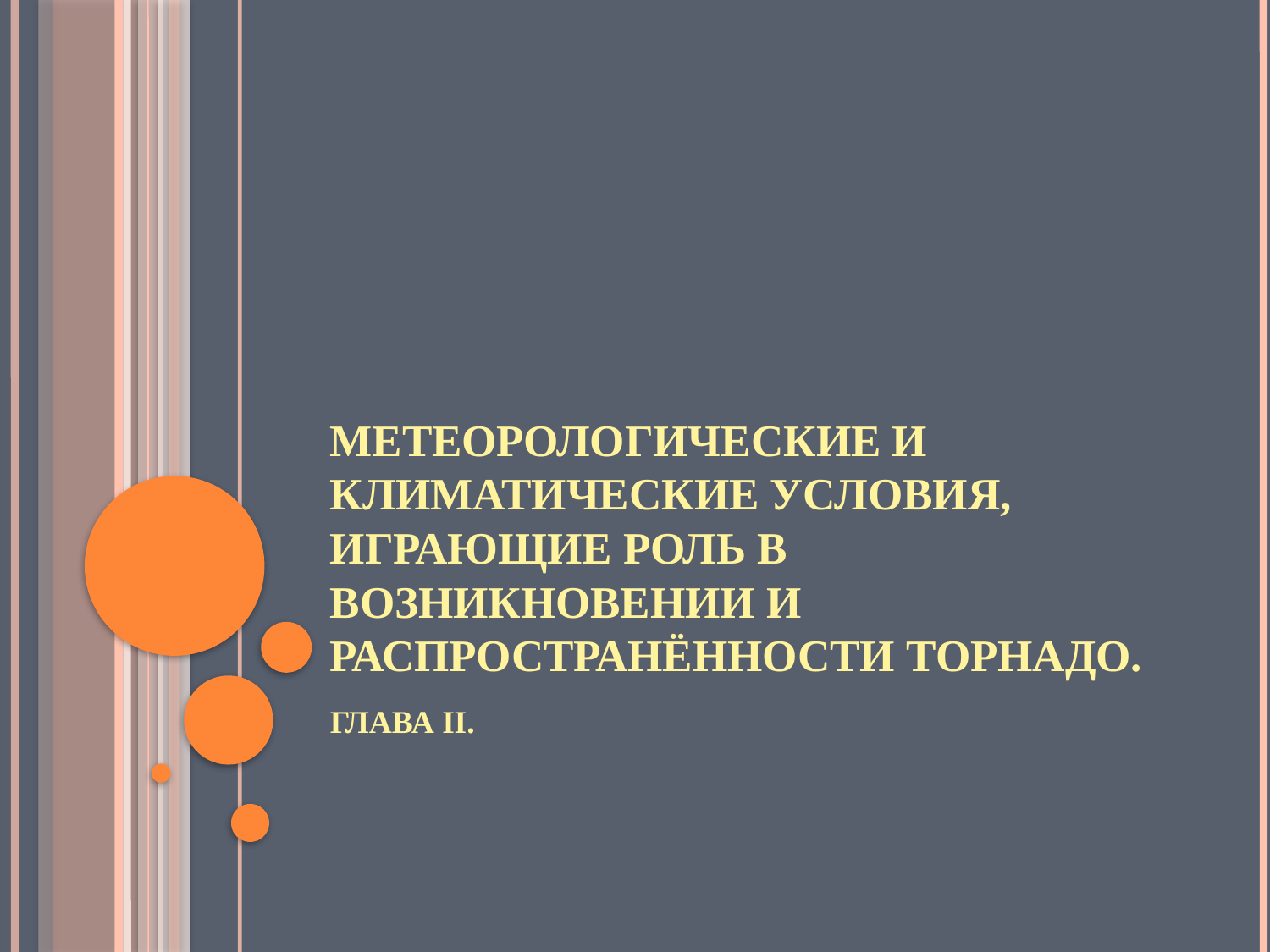

# Метеорологические и климатические условия, играющие роль в возникновении и распространённости торнадо.
ГЛАВА II.